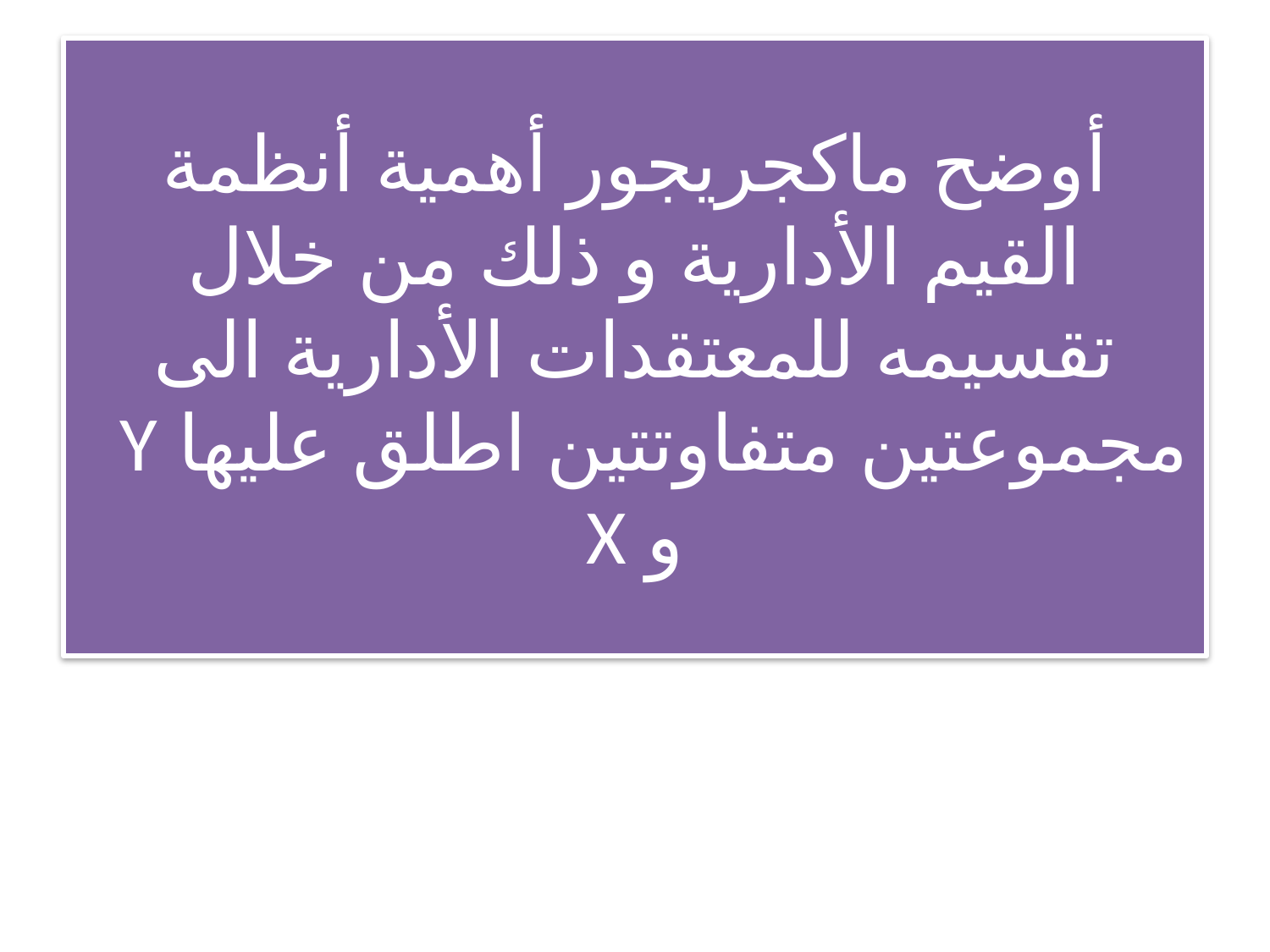

# أوضح ماكجريجور أهمية أنظمة القيم الأدارية و ذلك من خلال تقسيمه للمعتقدات الأدارية الى مجموعتين متفاوتتين اطلق عليها Y   و X